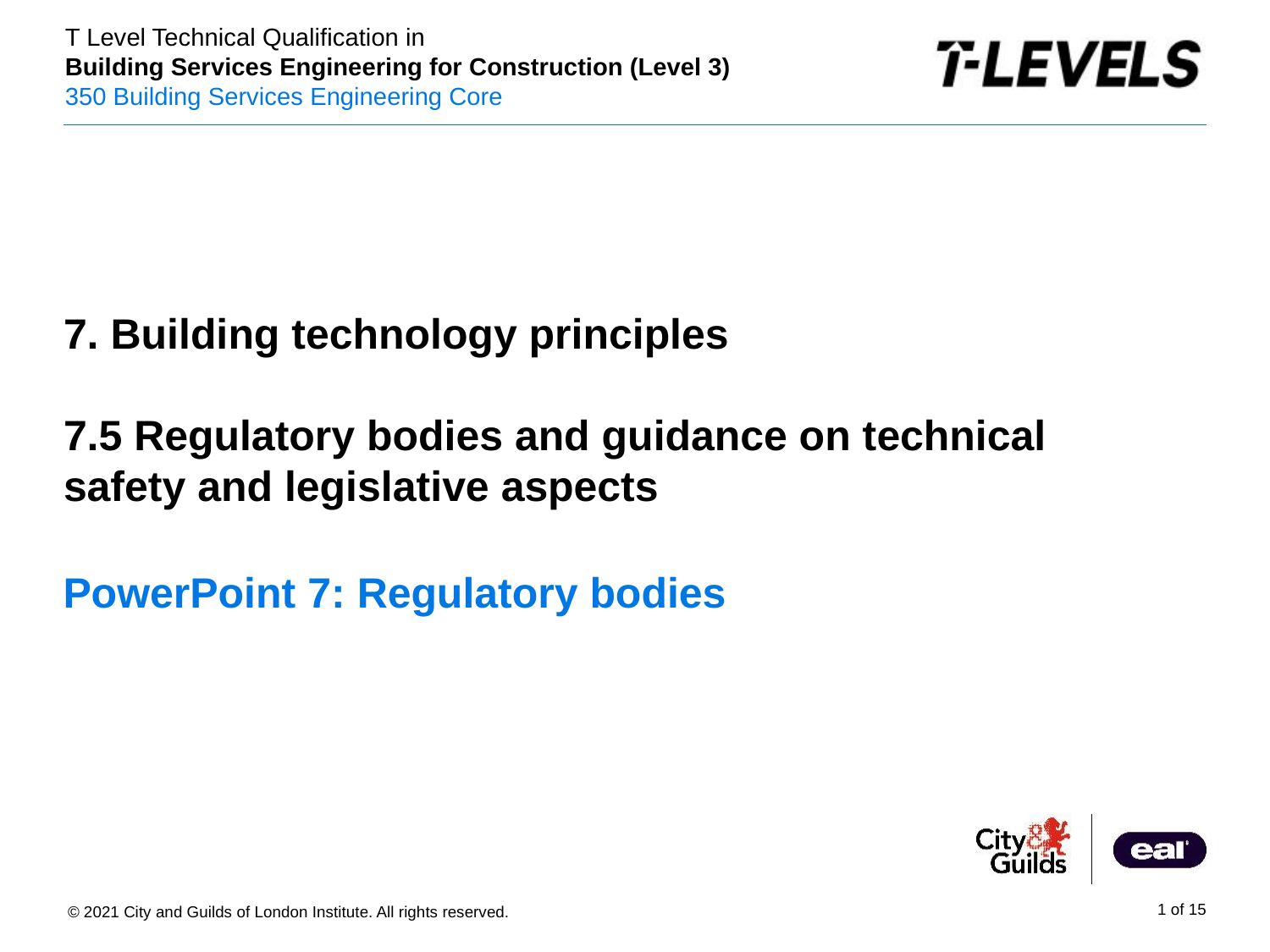

7. Building technology principles

7.5 Regulatory bodies and guidance on technical safety and legislative aspects

PowerPoint
# PowerPoint 7: Regulatory bodies